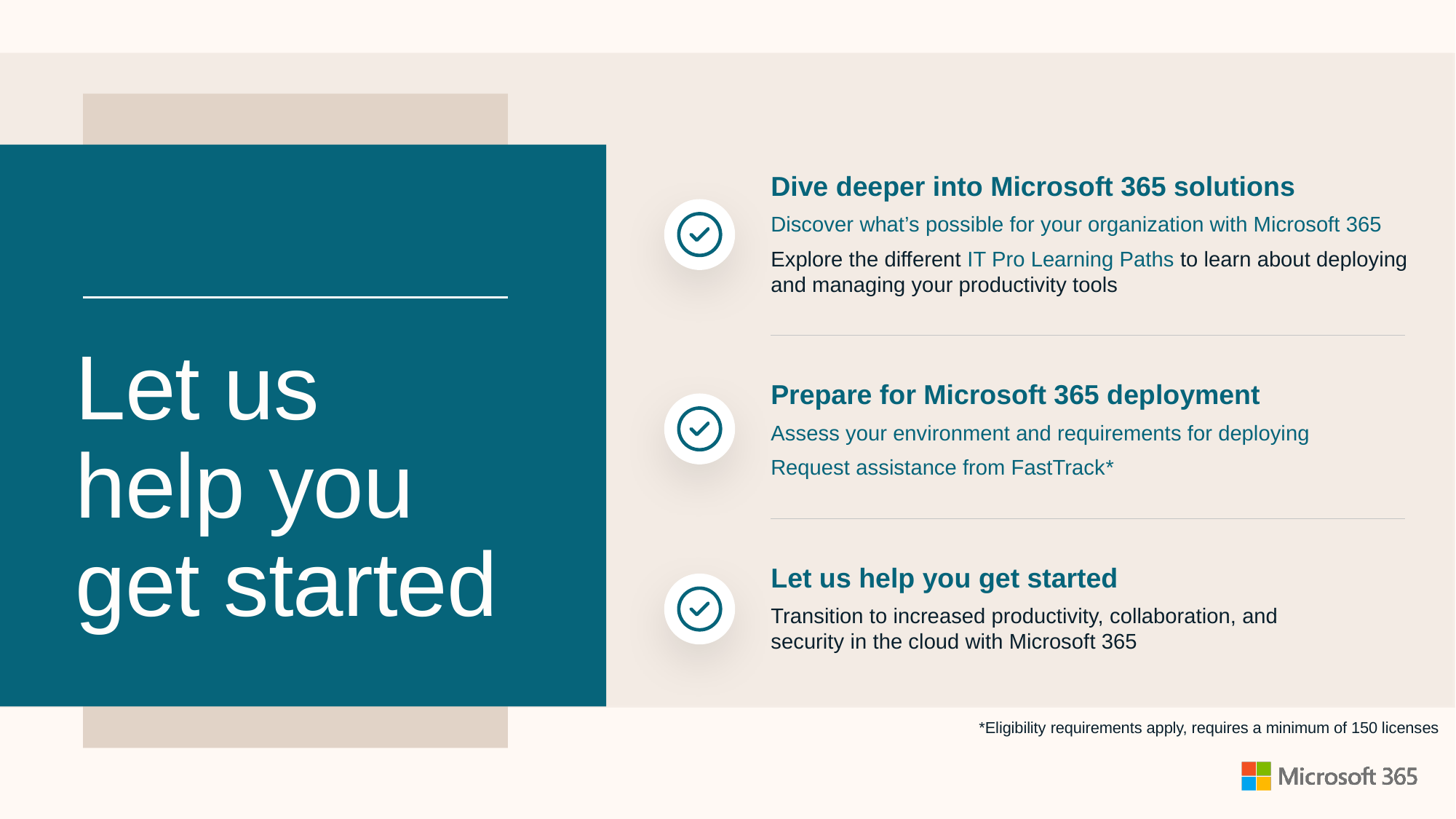

Dive deeper into Microsoft 365 solutions
Discover what’s possible for your organization with Microsoft 365
Explore the different IT Pro Learning Paths to learn about deploying and managing your productivity tools

# Let us help you get started
Prepare for Microsoft 365 deployment
Assess your environment and requirements for deploying
Request assistance from FastTrack*

Let us help you get started
Transition to increased productivity, collaboration, and security in the cloud with Microsoft 365

*Eligibility requirements apply, requires a minimum of 150 licenses